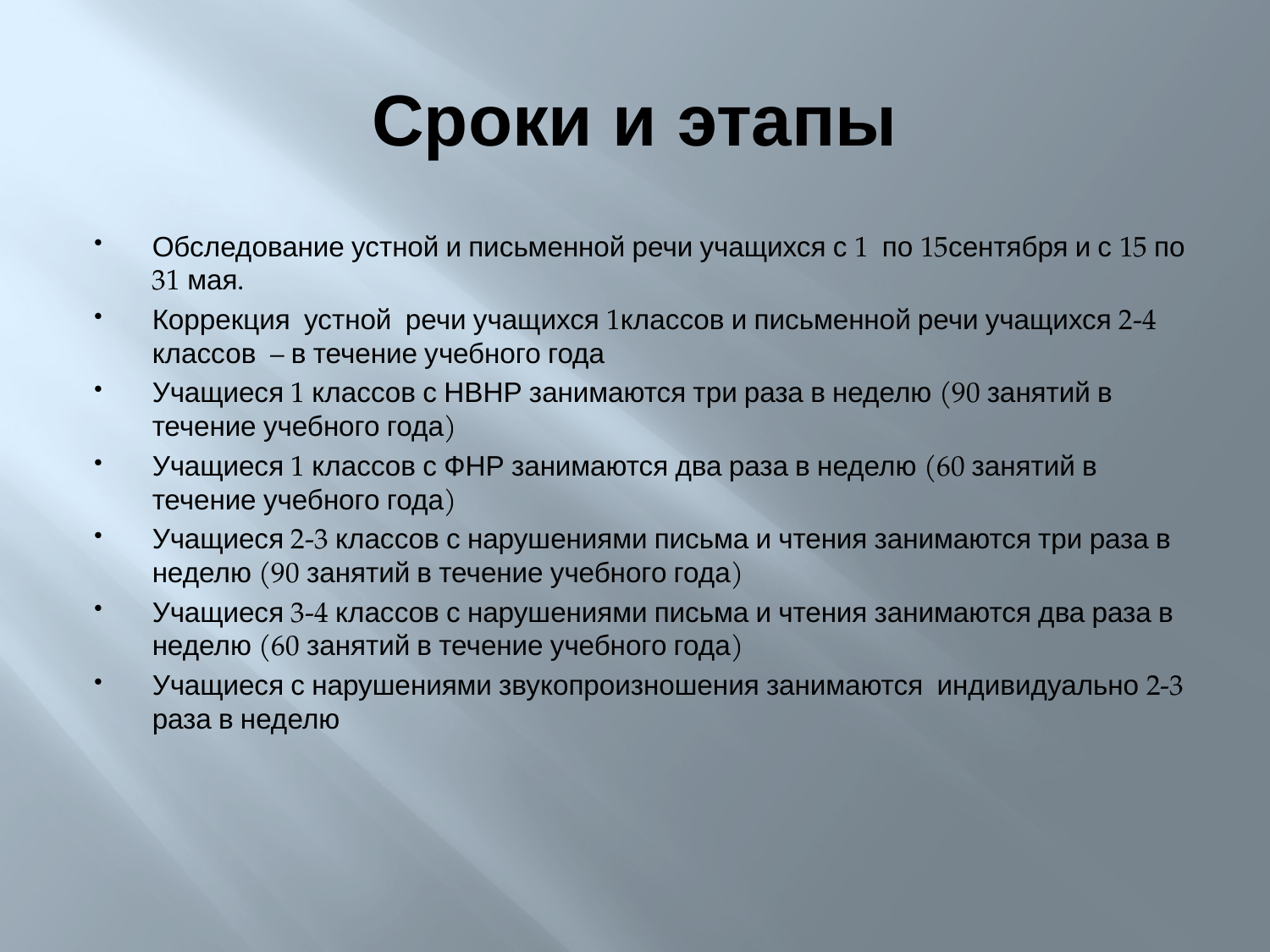

# Сроки и этапы
Обследование устной и письменной речи учащихся с 1  по 15сентября и с 15 по 31 мая.
Коррекция  устной  речи учащихся 1классов и письменной речи учащихся 2-4 классов  – в течение учебного года
Учащиеся 1 классов с НВНР занимаются три раза в неделю (90 занятий в течение учебного года)
Учащиеся 1 классов с ФНР занимаются два раза в неделю (60 занятий в течение учебного года)
Учащиеся 2-3 классов с нарушениями письма и чтения занимаются три раза в неделю (90 занятий в течение учебного года)
Учащиеся 3-4 классов с нарушениями письма и чтения занимаются два раза в неделю (60 занятий в течение учебного года)
Учащиеся с нарушениями звукопроизношения занимаются  индивидуально 2-3 раза в неделю